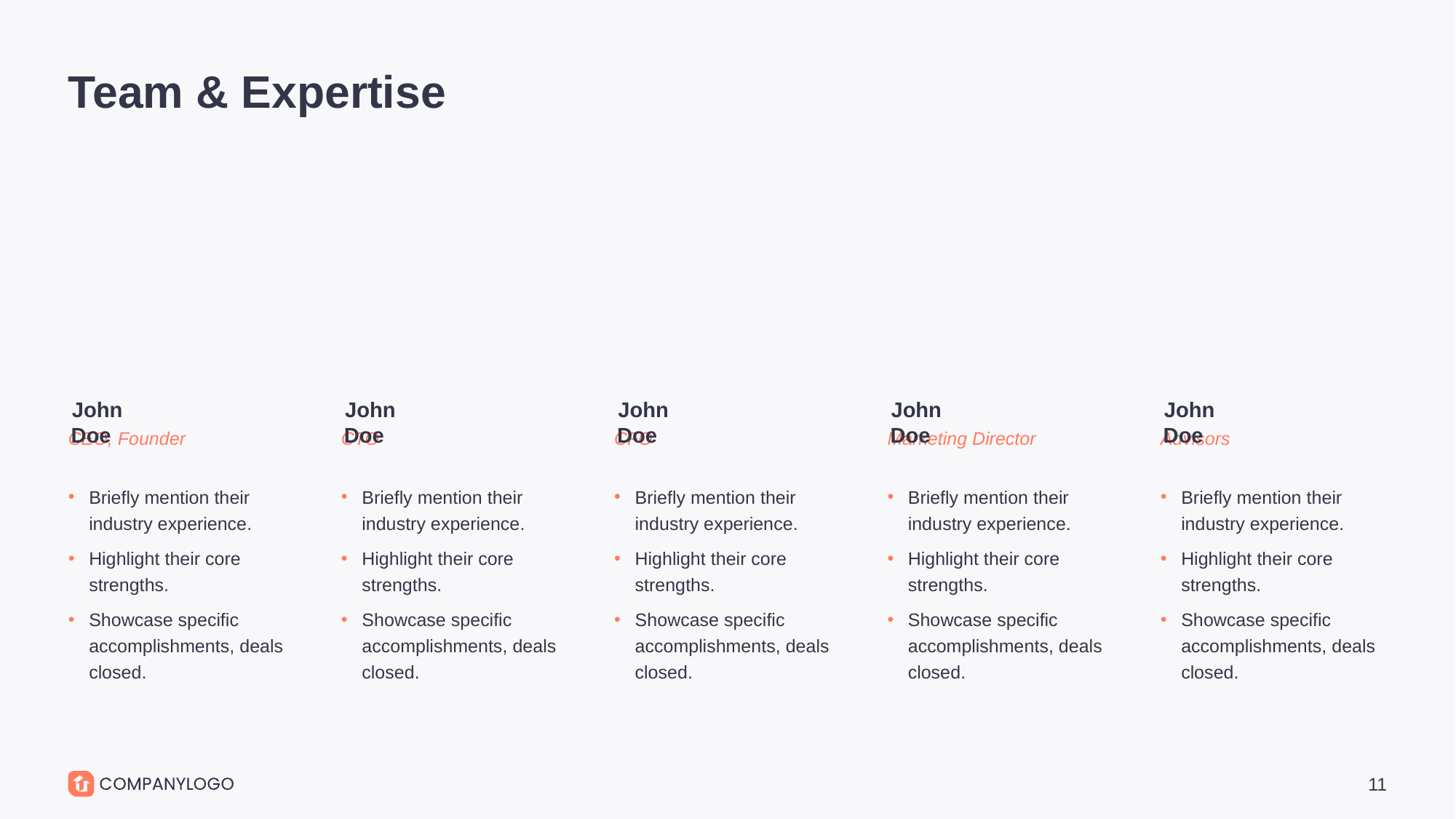

# Team & Expertise

John Doe
John Doe
John Doe
John Doe
John Doe
CEO, Founder
CTO
CFO
Marketing Director
Advisors
Briefly mention their industry experience.
Highlight their core strengths.
Showcase specific accomplishments, deals closed.
Briefly mention their industry experience.
Highlight their core strengths.
Showcase specific accomplishments, deals closed.
Briefly mention their industry experience.
Highlight their core strengths.
Showcase specific accomplishments, deals closed.
Briefly mention their industry experience.
Highlight their core strengths.
Showcase specific accomplishments, deals closed.
Briefly mention their industry experience.
Highlight their core strengths.
Showcase specific accomplishments, deals closed.